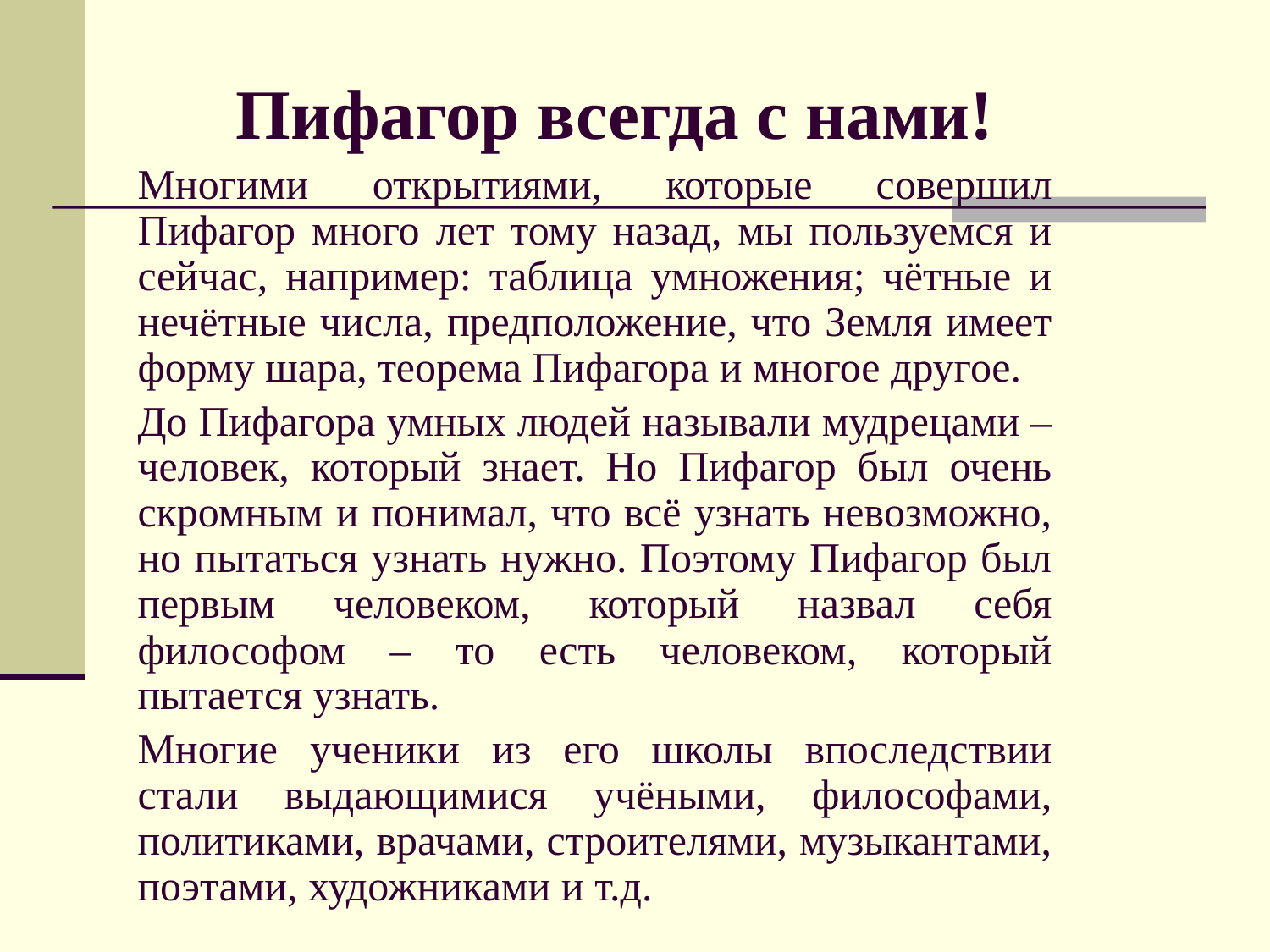

# Пифагор всегда с нами!
Многими открытиями, которые совершил Пифагор много лет тому назад, мы пользуемся и сейчас, например: таблица умножения; чётные и нечётные числа, предположение, что Земля имеет форму шара, теорема Пифагора и многое другое.
До Пифагора умных людей называли мудрецами – человек, который знает. Но Пифагор был очень скромным и понимал, что всё узнать невозможно, но пытаться узнать нужно. Поэтому Пифагор был первым человеком, который назвал себя философом – то есть человеком, который пытается узнать.
Многие ученики из его школы впоследствии стали выдающимися учёными, философами, политиками, врачами, строителями, музыкантами, поэтами, художниками и т.д.